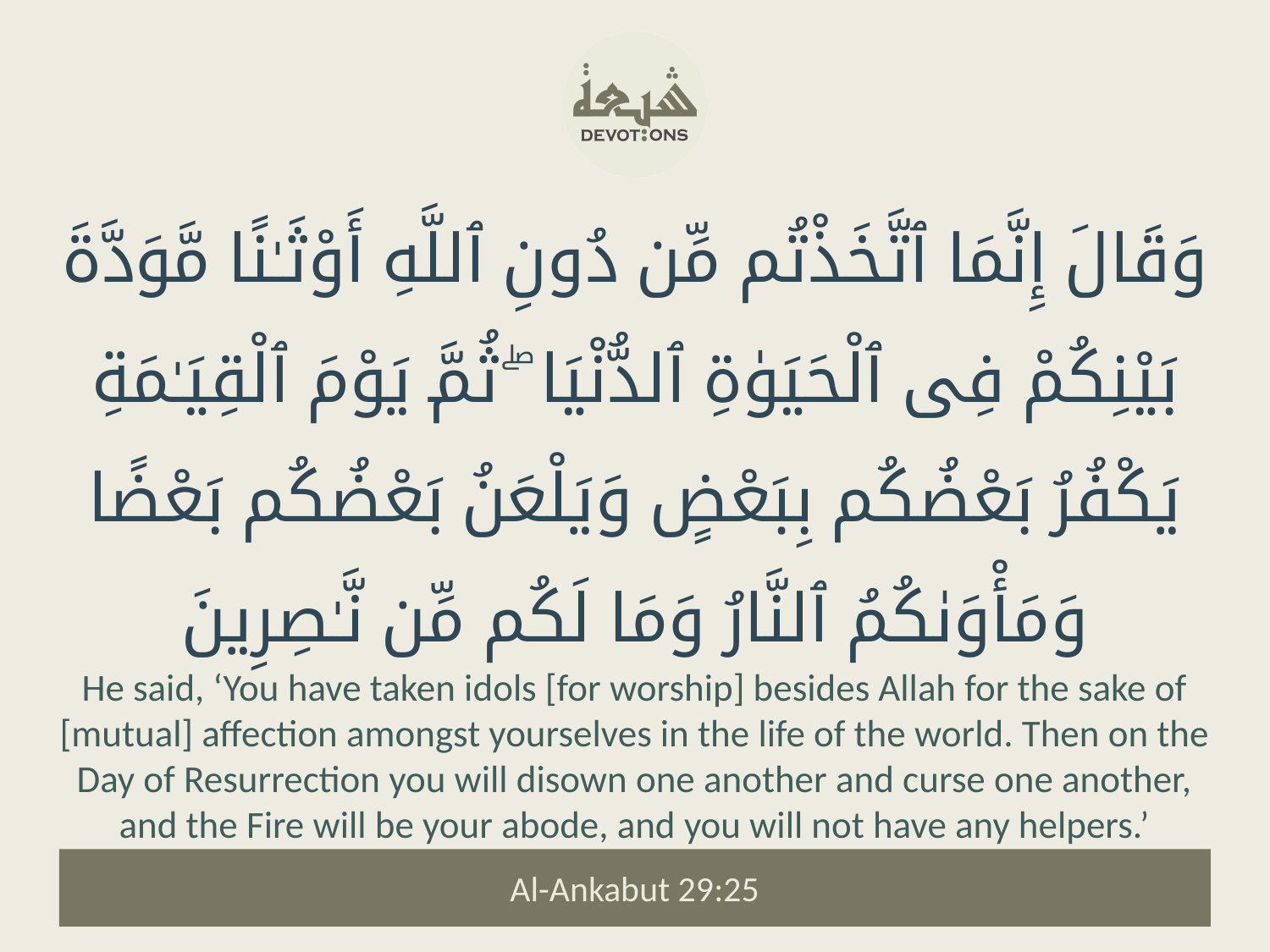

وَقَالَ إِنَّمَا ٱتَّخَذْتُم مِّن دُونِ ٱللَّهِ أَوْثَـٰنًا مَّوَدَّةَ بَيْنِكُمْ فِى ٱلْحَيَوٰةِ ٱلدُّنْيَا ۖ ثُمَّ يَوْمَ ٱلْقِيَـٰمَةِ يَكْفُرُ بَعْضُكُم بِبَعْضٍ وَيَلْعَنُ بَعْضُكُم بَعْضًا وَمَأْوَىٰكُمُ ٱلنَّارُ وَمَا لَكُم مِّن نَّـٰصِرِينَ
He said, ‘You have taken idols [for worship] besides Allah for the sake of [mutual] affection amongst yourselves in the life of the world. Then on the Day of Resurrection you will disown one another and curse one another, and the Fire will be your abode, and you will not have any helpers.’
Al-Ankabut 29:25